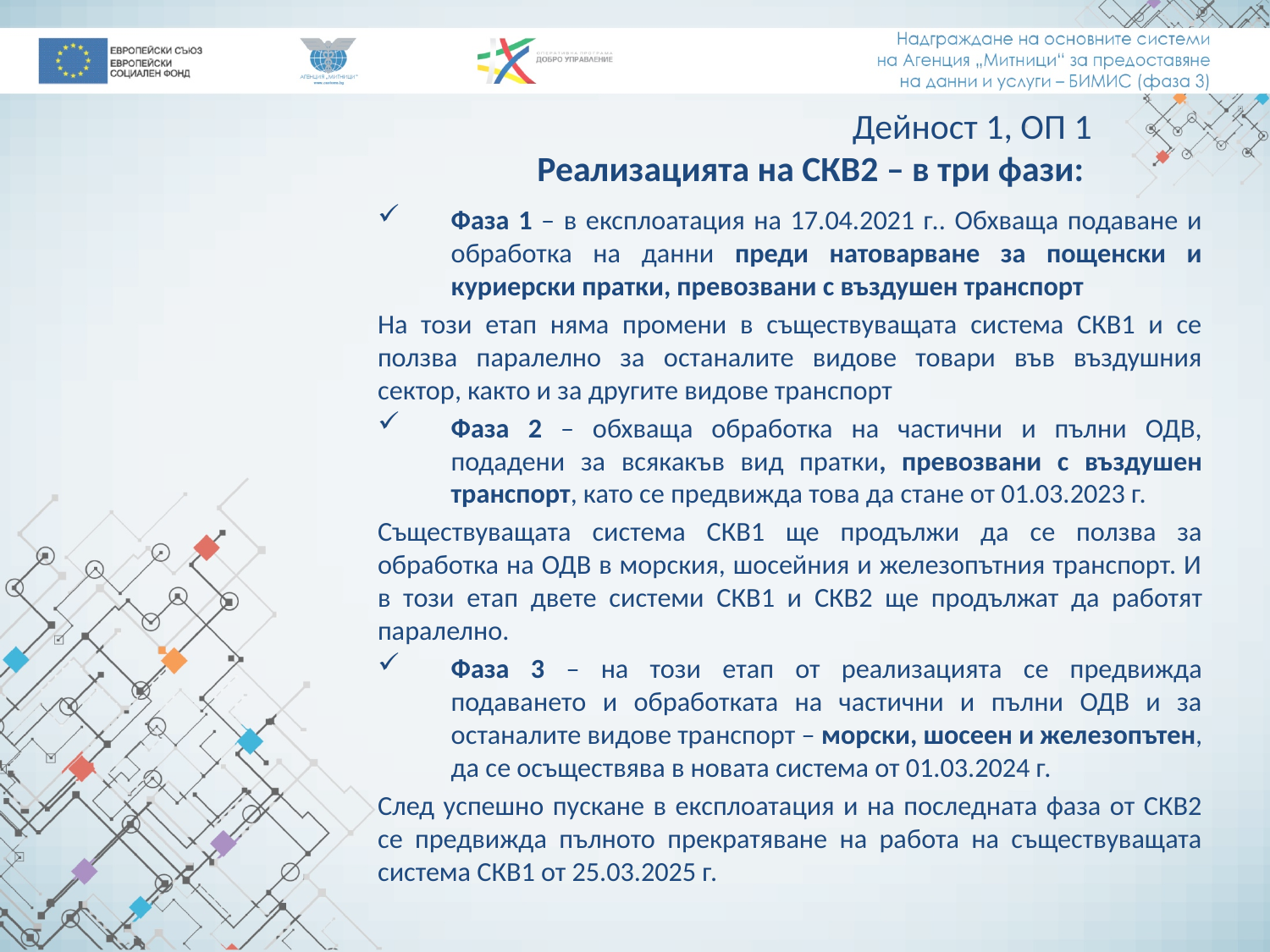

# Дейност 1, ОП 1 Реализацията на СКВ2 – в три фази:
Фаза 1 – в експлоатация на 17.04.2021 г.. Обхваща подаване и обработка на данни преди натоварване за пощенски и куриерски пратки, превозвани с въздушен транспорт
На този етап няма промени в съществуващата система СКВ1 и се ползва паралелно за останалите видове товари във въздушния сектор, както и за другите видове транспорт
Фаза 2 – обхваща обработка на частични и пълни ОДВ, подадени за всякакъв вид пратки, превозвани с въздушен транспорт, като се предвижда това да стане от 01.03.2023 г.
Съществуващата система СКВ1 ще продължи да се ползва за обработка на ОДВ в морския, шосейния и железопътния транспорт. И в този етап двете системи СКВ1 и СКВ2 ще продължат да работят паралелно.
Фаза 3 – на този етап от реализацията се предвижда подаването и обработката на частични и пълни ОДВ и за останалите видове транспорт – морски, шосеен и железопътен, да се осъществява в новата система от 01.03.2024 г.
След успешно пускане в експлоатация и на последната фаза от СКВ2 се предвижда пълното прекратяване на работа на съществуващата система СКВ1 от 25.03.2025 г.